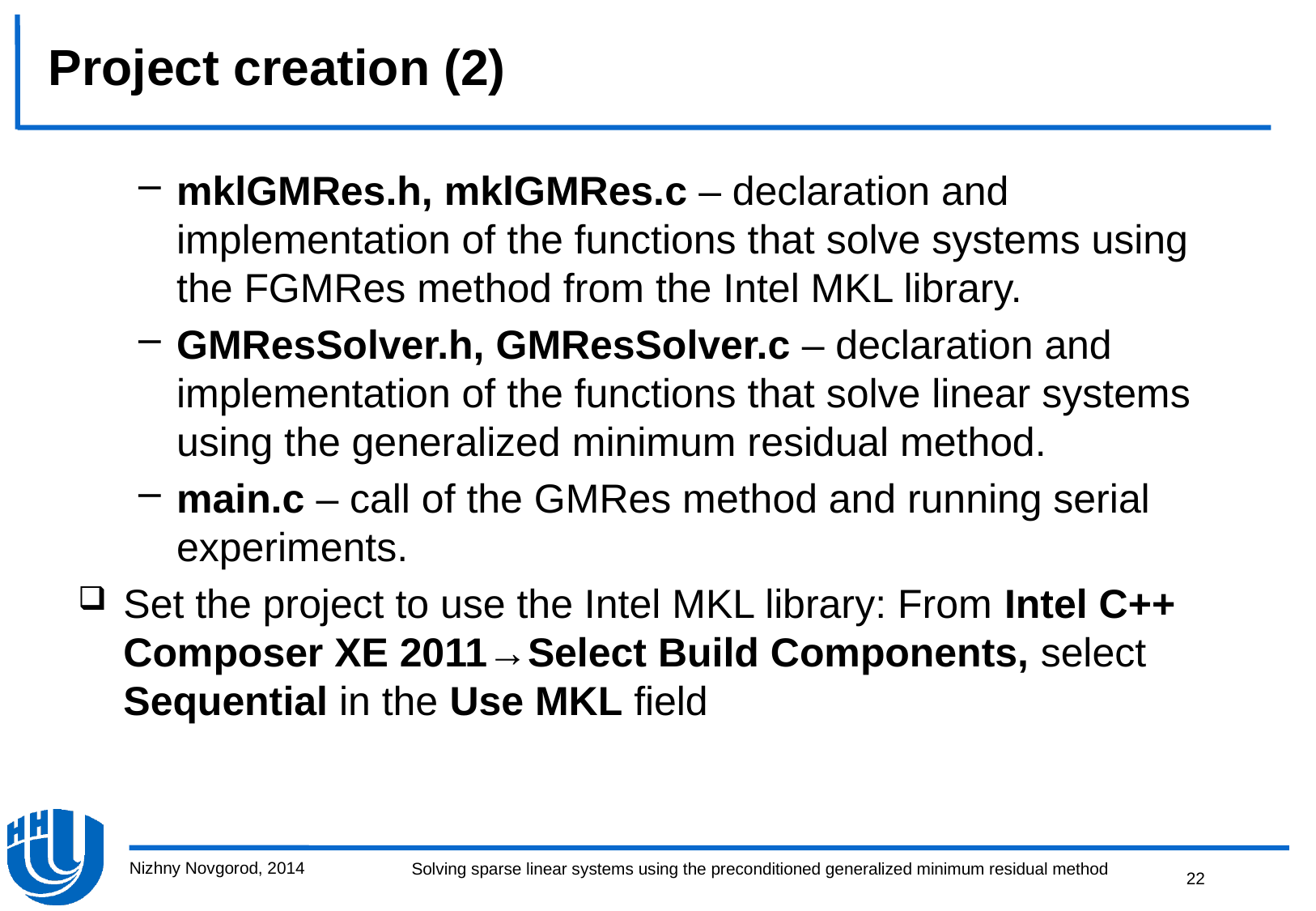

# Project creation (2)
mklGMRes.h, mklGMRes.c – declaration and implementation of the functions that solve systems using the FGMRes method from the Intel MKL library.
GMResSolver.h, GMResSolver.c – declaration and implementation of the functions that solve linear systems using the generalized minimum residual method.
main.c – call of the GMRes method and running serial experiments.
Set the project to use the Intel MKL library: From Intel C++ Composer XE 2011→Select Build Components, select Sequential in the Use MKL field

Nizhny Novgorod, 2014
22
Solving sparse linear systems using the preconditioned generalized minimum residual method